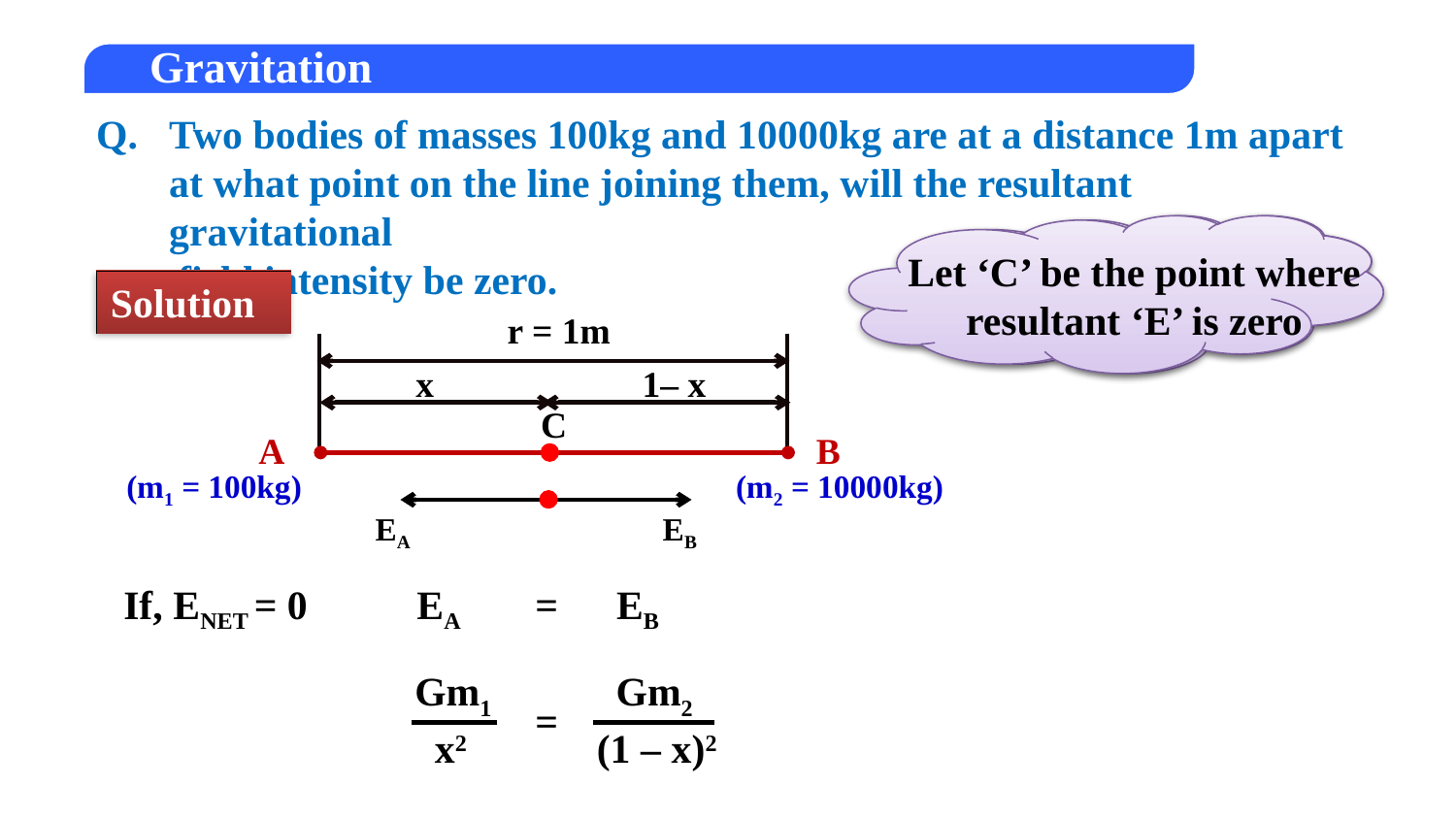

Two bodies of masses 100kg and 10000kg are at a distance 1m apart
	at what point on the line joining them, will the resultant gravitational
        field intensity be zero.

Let ‘C’ be the point where resultant ‘E’ is zero

Let this point be at a distance of ‘x’ form ‘A
Solution
r = 1m
x
1– x
C
A
B

(m1 = 100kg)
(m2 = 10000kg)

EA
EB
If, ENET = 0
EA
=
EB
Gm2
(1 – x)2
Gm1
x2
=